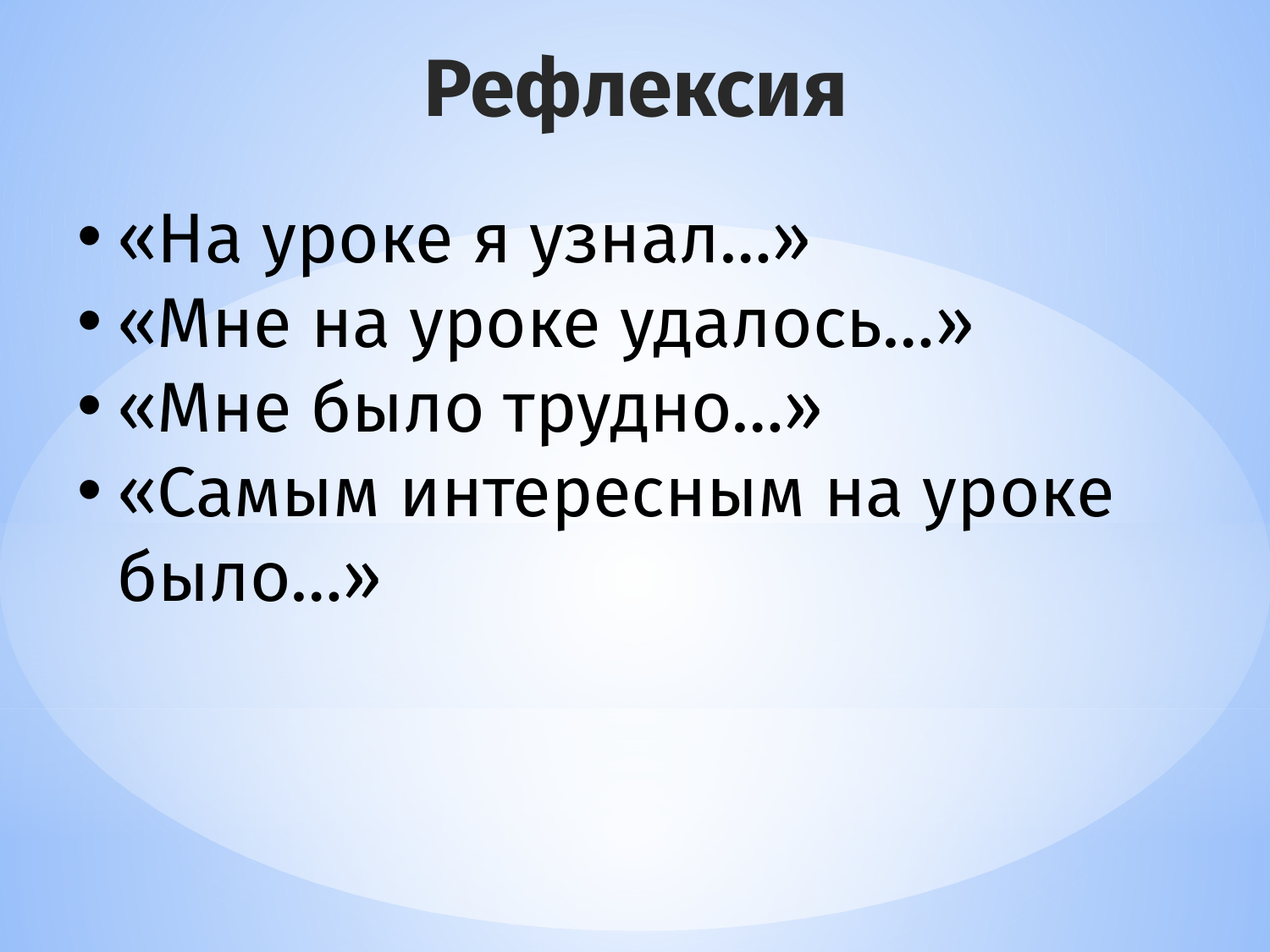

Рефлексия
«На уроке я узнал…»
«Мне на уроке удалось…»
«Мне было трудно…»
«Самым интересным на уроке было…»